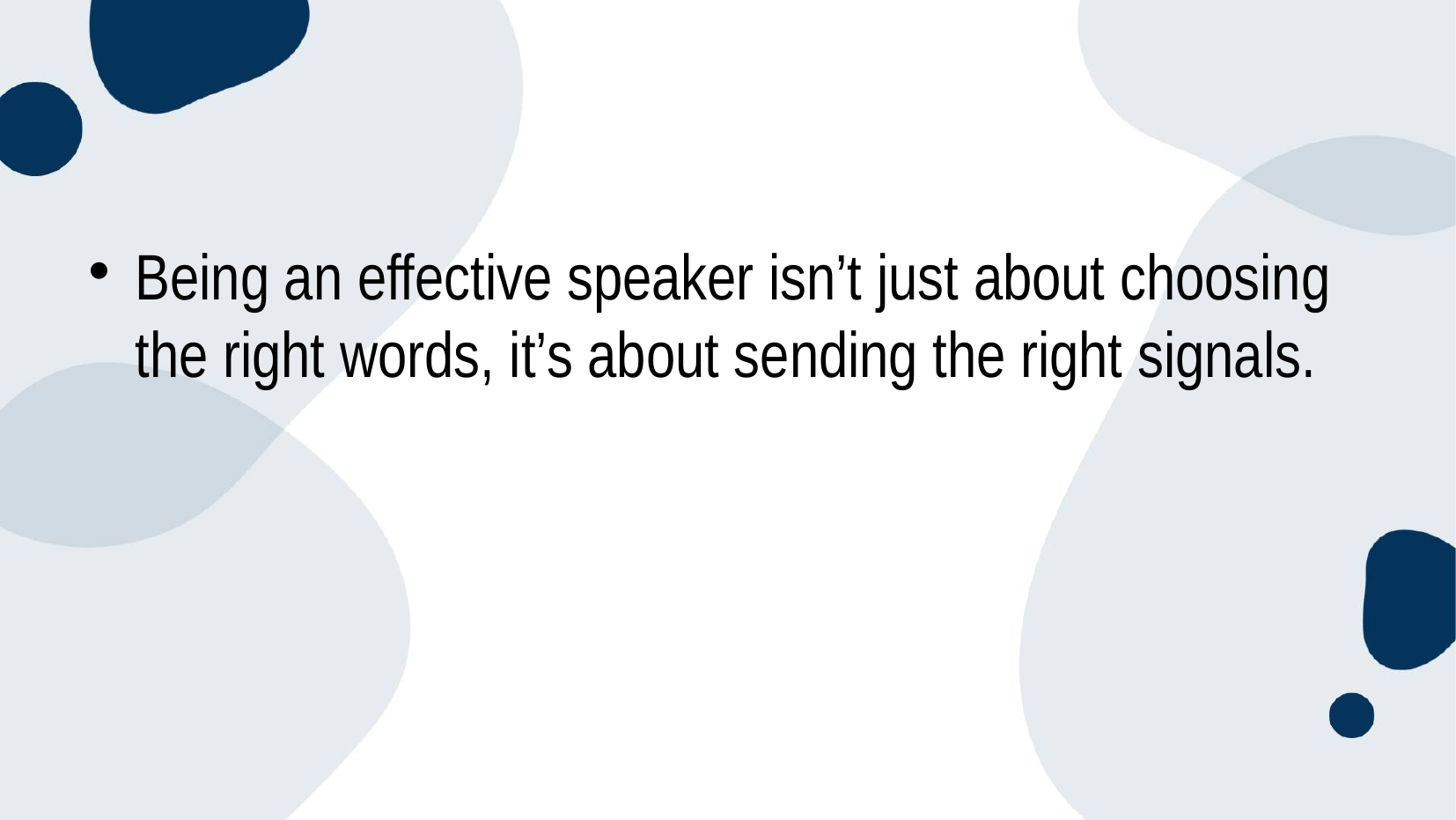

#
Being an effective speaker isn’t just about choosing the right words, it’s about sending the right signals.